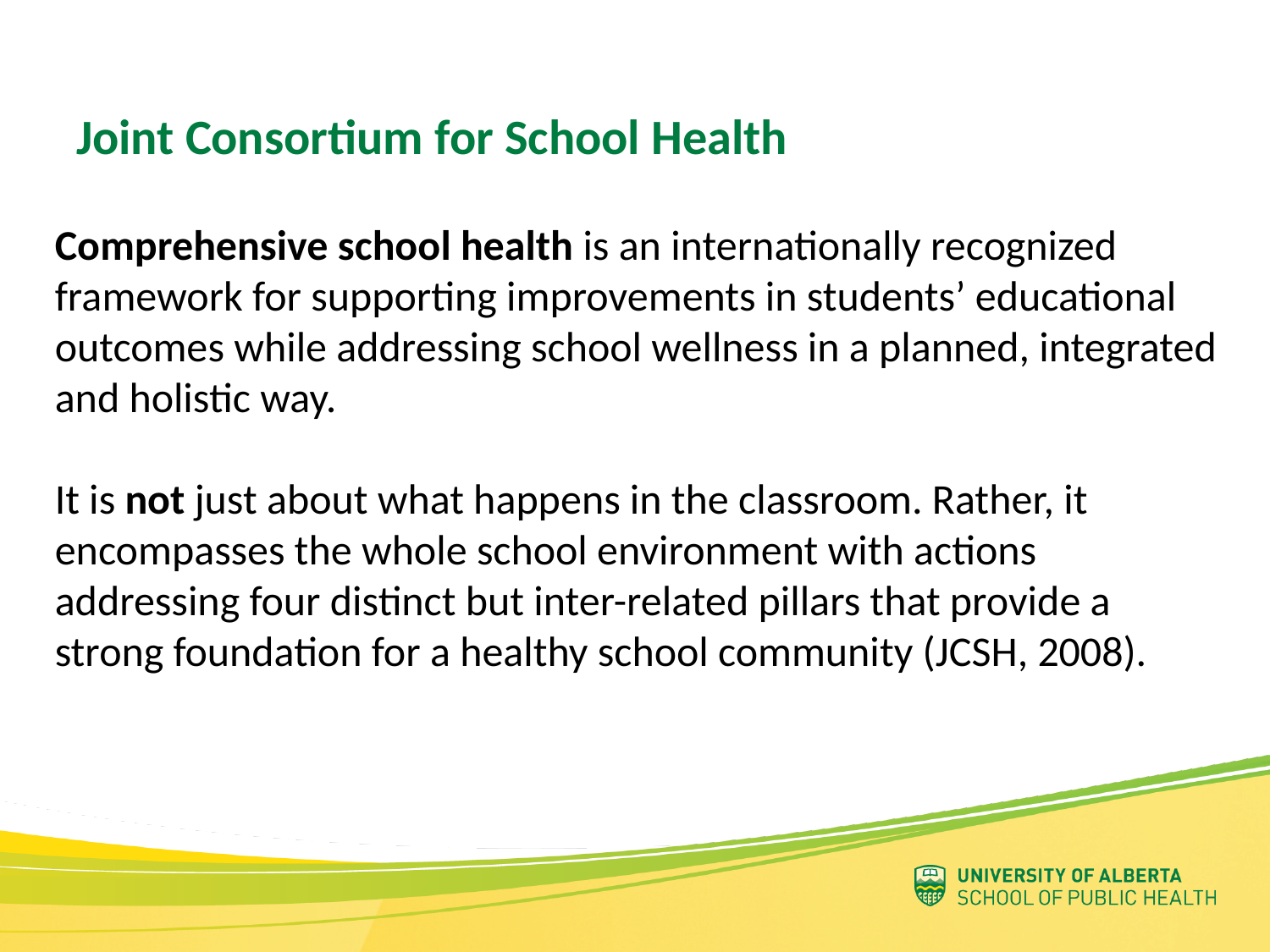

# Joint Consortium for School Health
Comprehensive school health is an internationally recognized framework for supporting improvements in students’ educational outcomes while addressing school wellness in a planned, integrated and holistic way.

It is not just about what happens in the classroom. Rather, it encompasses the whole school environment with actions addressing four distinct but inter-related pillars that provide a strong foundation for a healthy school community (JCSH, 2008).